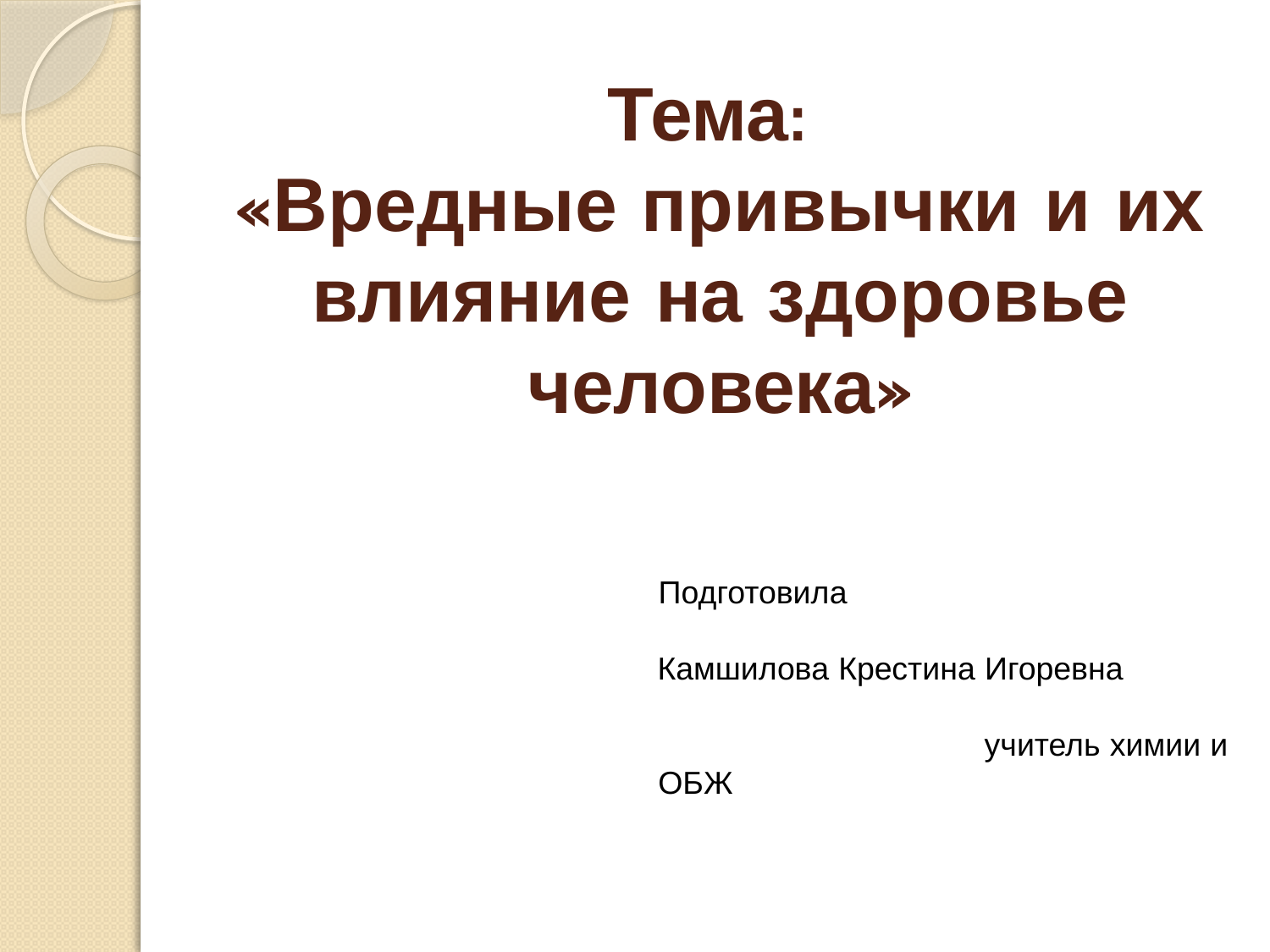

# Тема: «Вредные привычки и их влияние на здоровье человека»
Подготовила                                                                                                    Камшилова Крестина Игоревна                                                                                                    учитель химии и ОБЖ